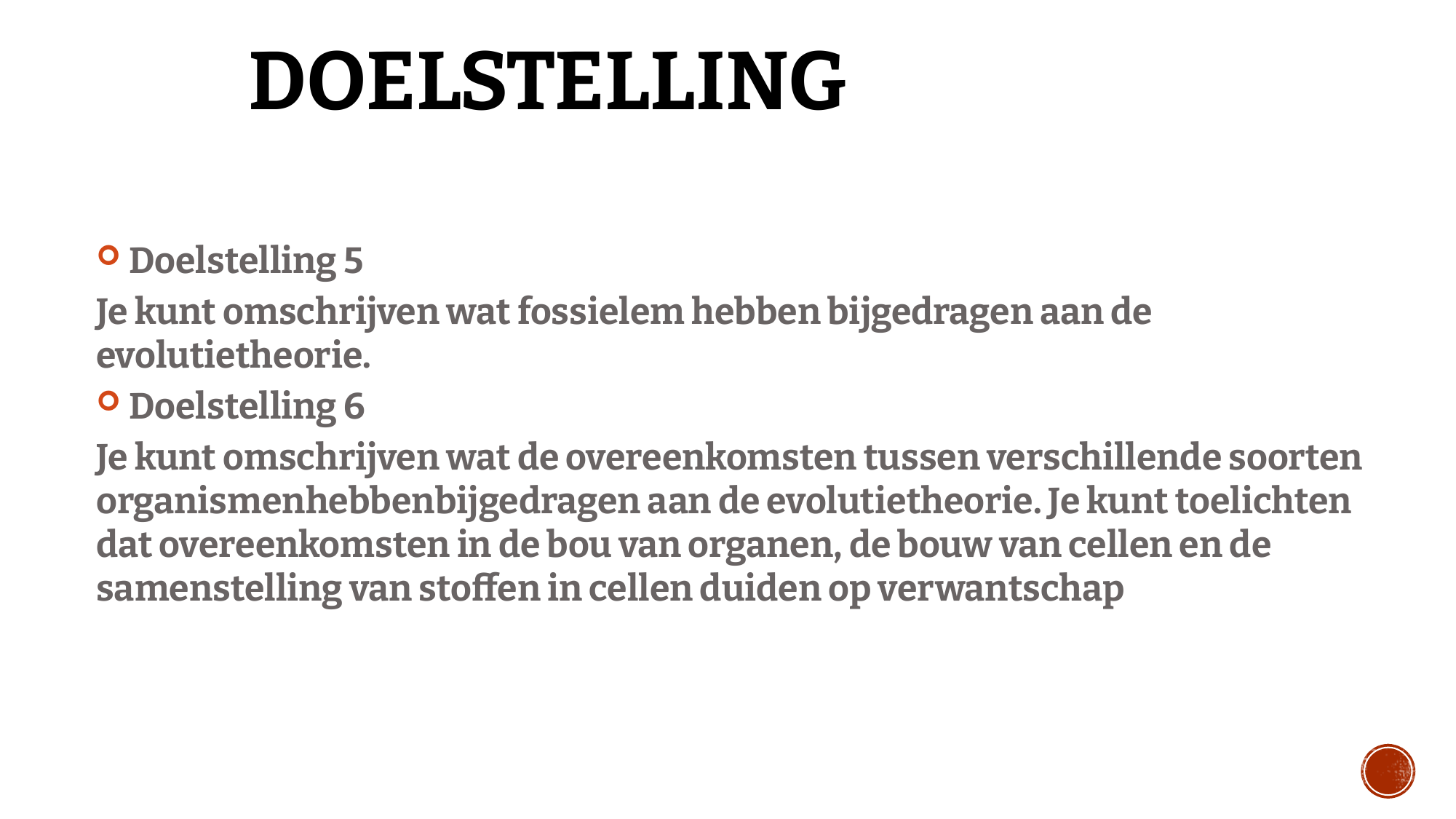

Boek 6 thema 1
# DOELSTELLING
Doelstelling 5
Je kunt omschrijven wat fossielem hebben bijgedragen aan de evolutietheorie.
Doelstelling 6
Je kunt omschrijven wat de overeenkomsten tussen verschillende soorten organismenhebbenbijgedragen aan de evolutietheorie. Je kunt toelichten dat overeenkomsten in de bou van organen, de bouw van cellen en de samenstelling van stoffen in cellen duiden op verwantschap